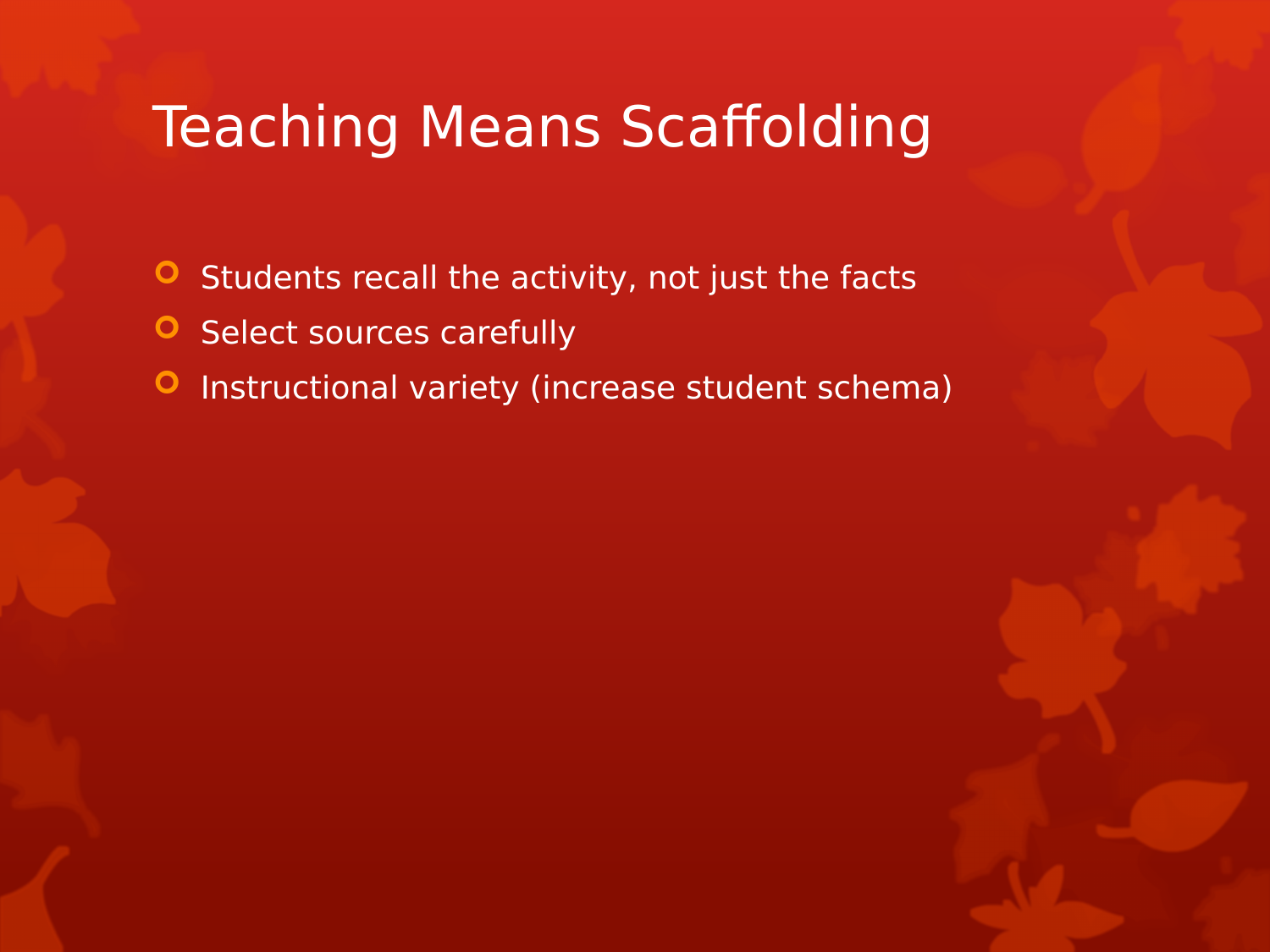

# Teaching Means Scaffolding
Students recall the activity, not just the facts
Select sources carefully
Instructional variety (increase student schema)